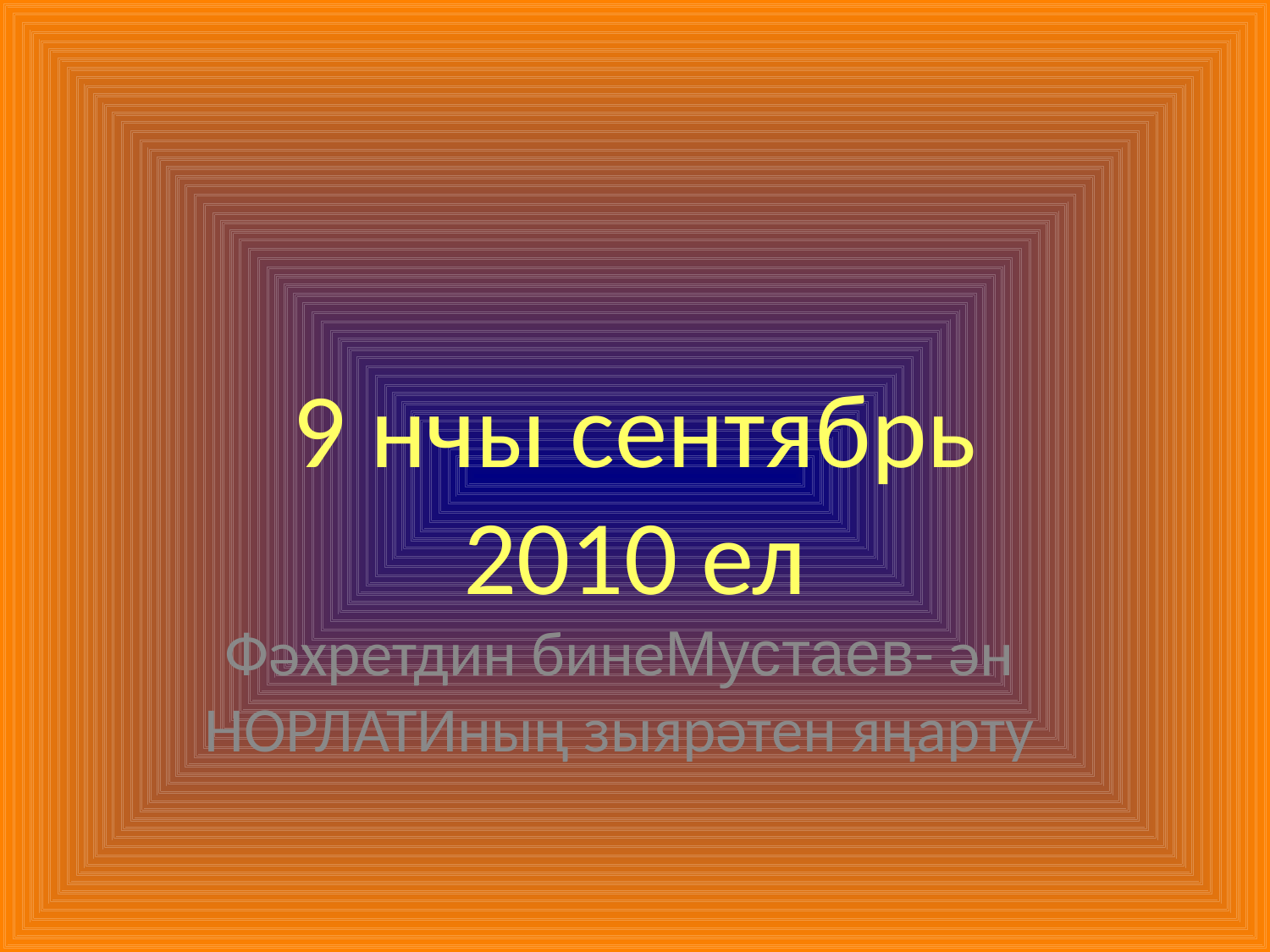

# 9 нчы сентябрь 2010 ел
Фәхретдин бинеМустаев- ән НОРЛАТИның зыярәтен яңарту